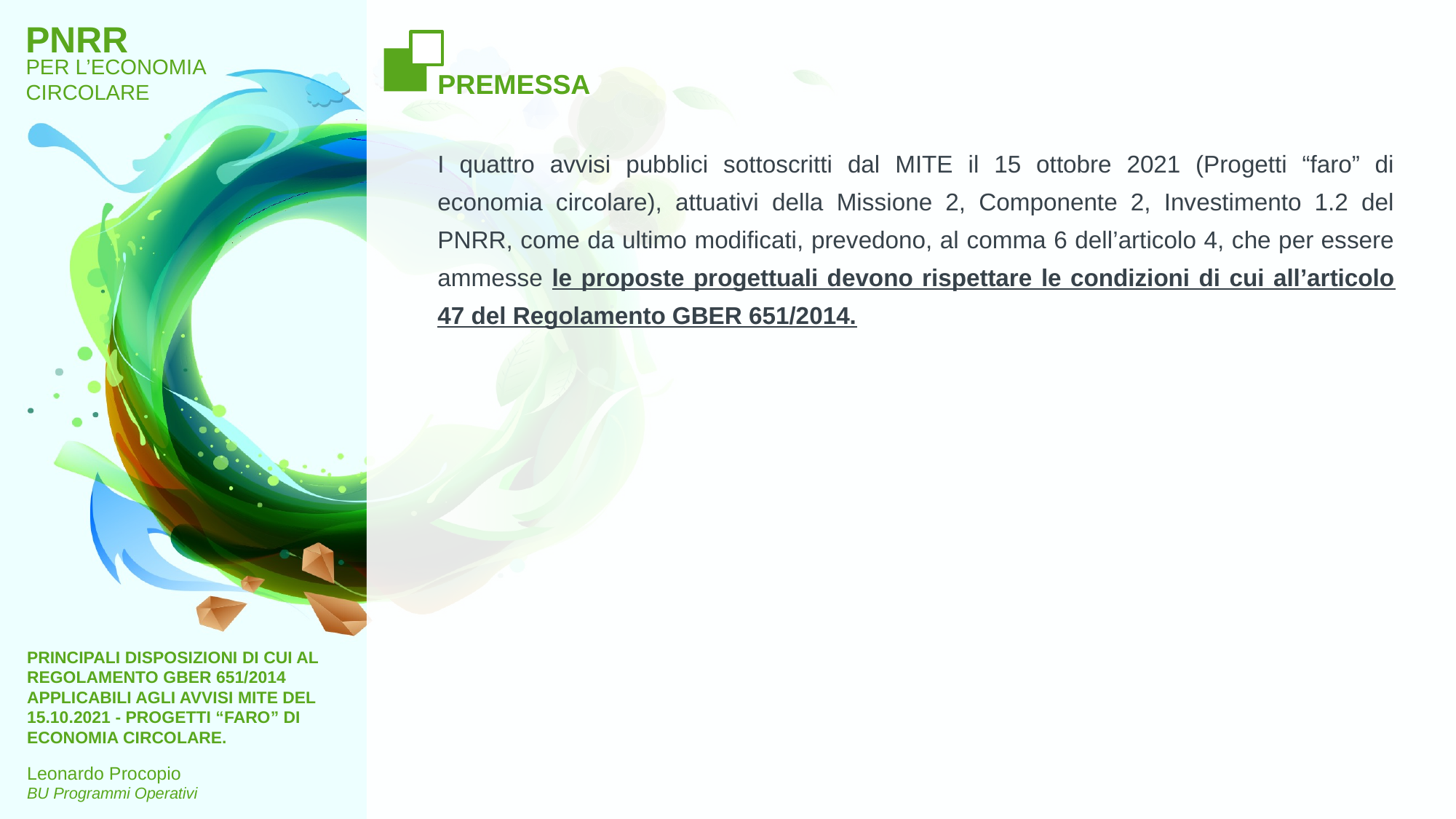

# PREMESSA
I quattro avvisi pubblici sottoscritti dal MITE il 15 ottobre 2021 (Progetti “faro” di economia circolare), attuativi della Missione 2, Componente 2, Investimento 1.2 del PNRR, come da ultimo modificati, prevedono, al comma 6 dell’articolo 4, che per essere ammesse le proposte progettuali devono rispettare le condizioni di cui all’articolo 47 del Regolamento GBER 651/2014.